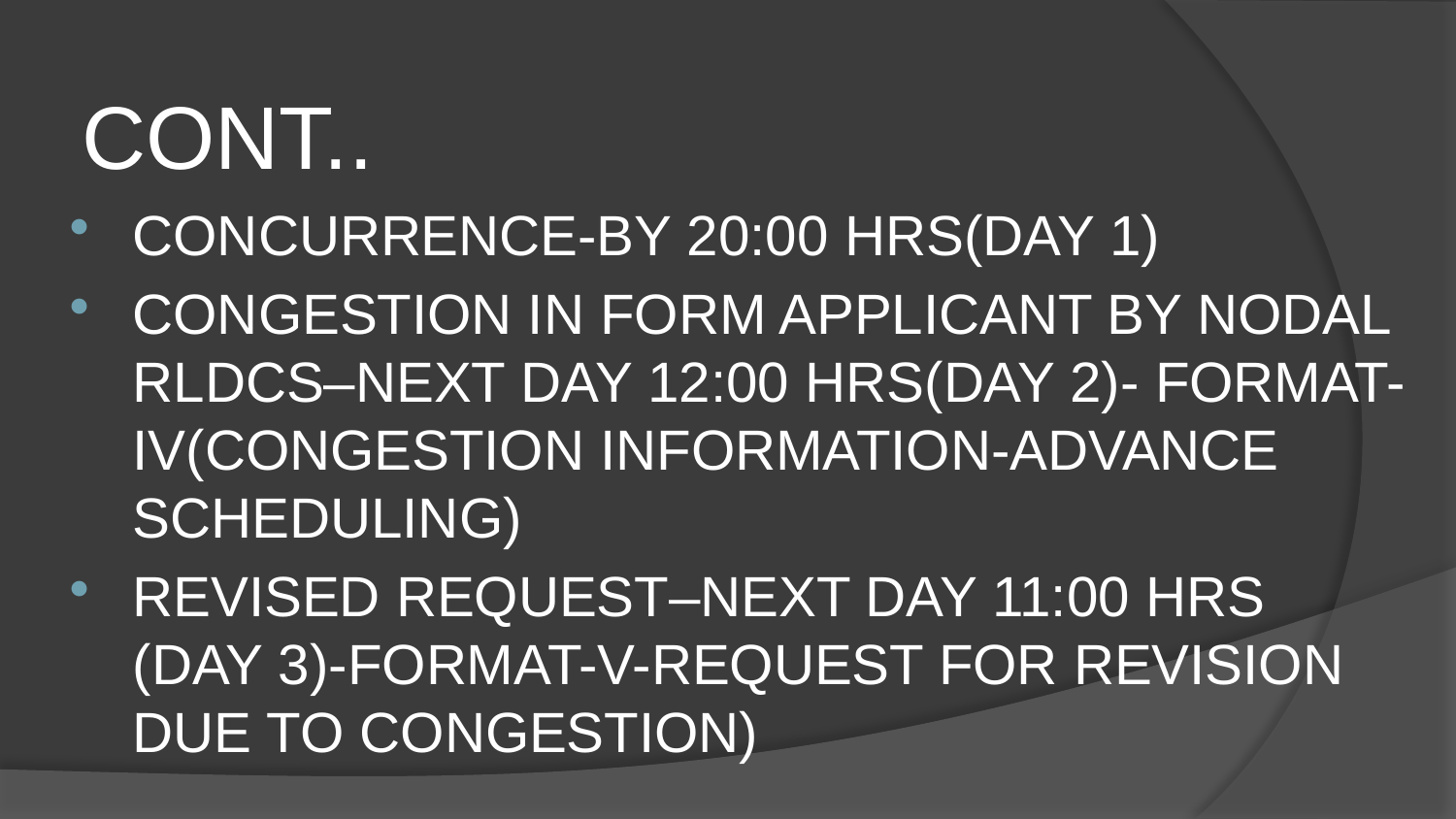

# CONT..
CONCURRENCE-BY 20:00 HRS(DAY 1)
CONGESTION IN FORM APPLICANT BY NODAL RLDCS–NEXT DAY 12:00 HRS(DAY 2)- FORMAT-IV(CONGESTION INFORMATION-ADVANCE SCHEDULING)
REVISED REQUEST–NEXT DAY 11:00 HRS (DAY 3)-FORMAT-V-REQUEST FOR REVISION DUE TO CONGESTION)